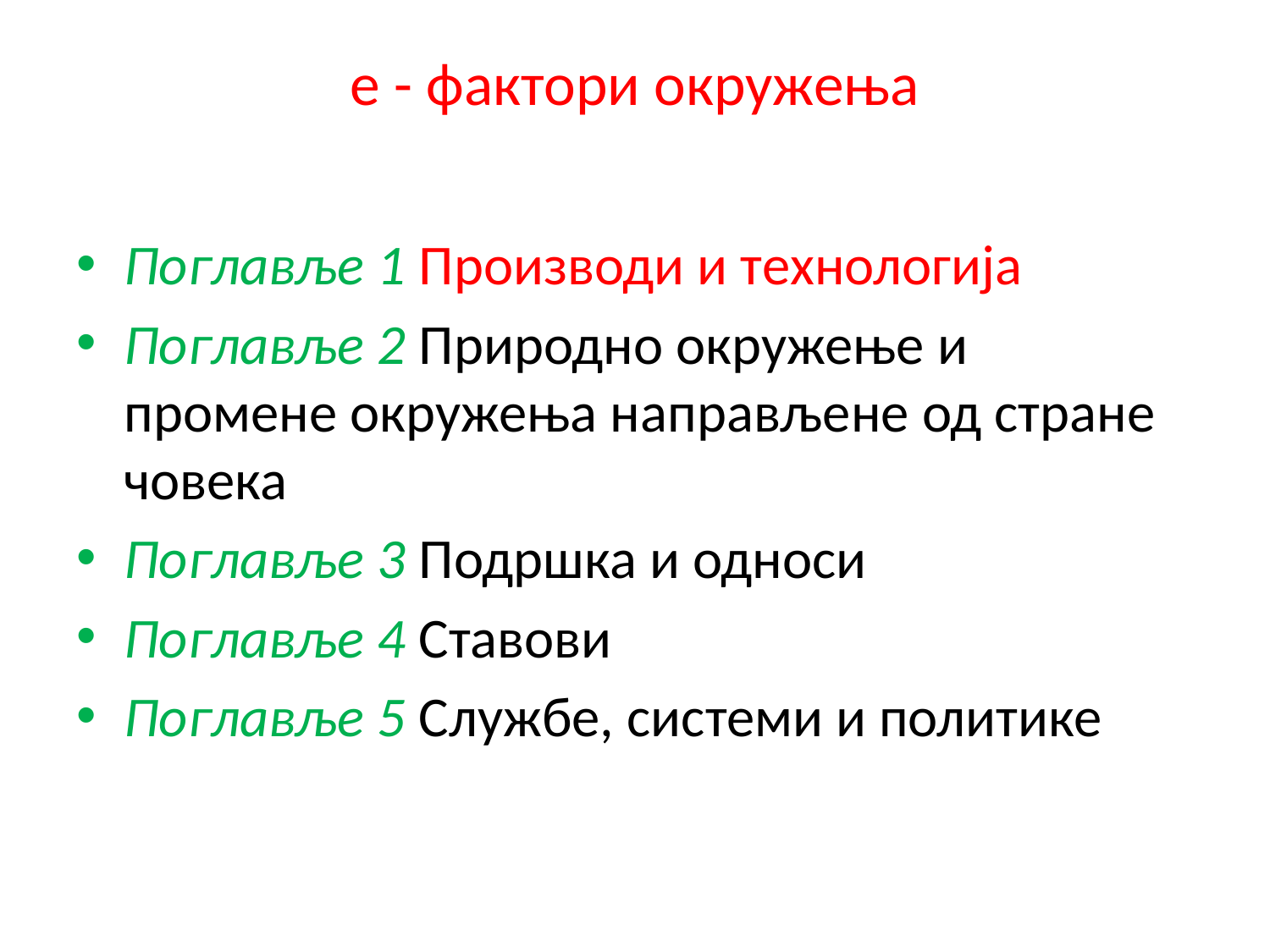

# е - фактори окружења
Поглавље 1 Производи и технологија
Поглавље 2 Природно окружење и промене окружења направљене од стране човека
Поглавље 3 Подршка и односи
Поглавље 4 Ставови
Поглавље 5 Службе, системи и политике